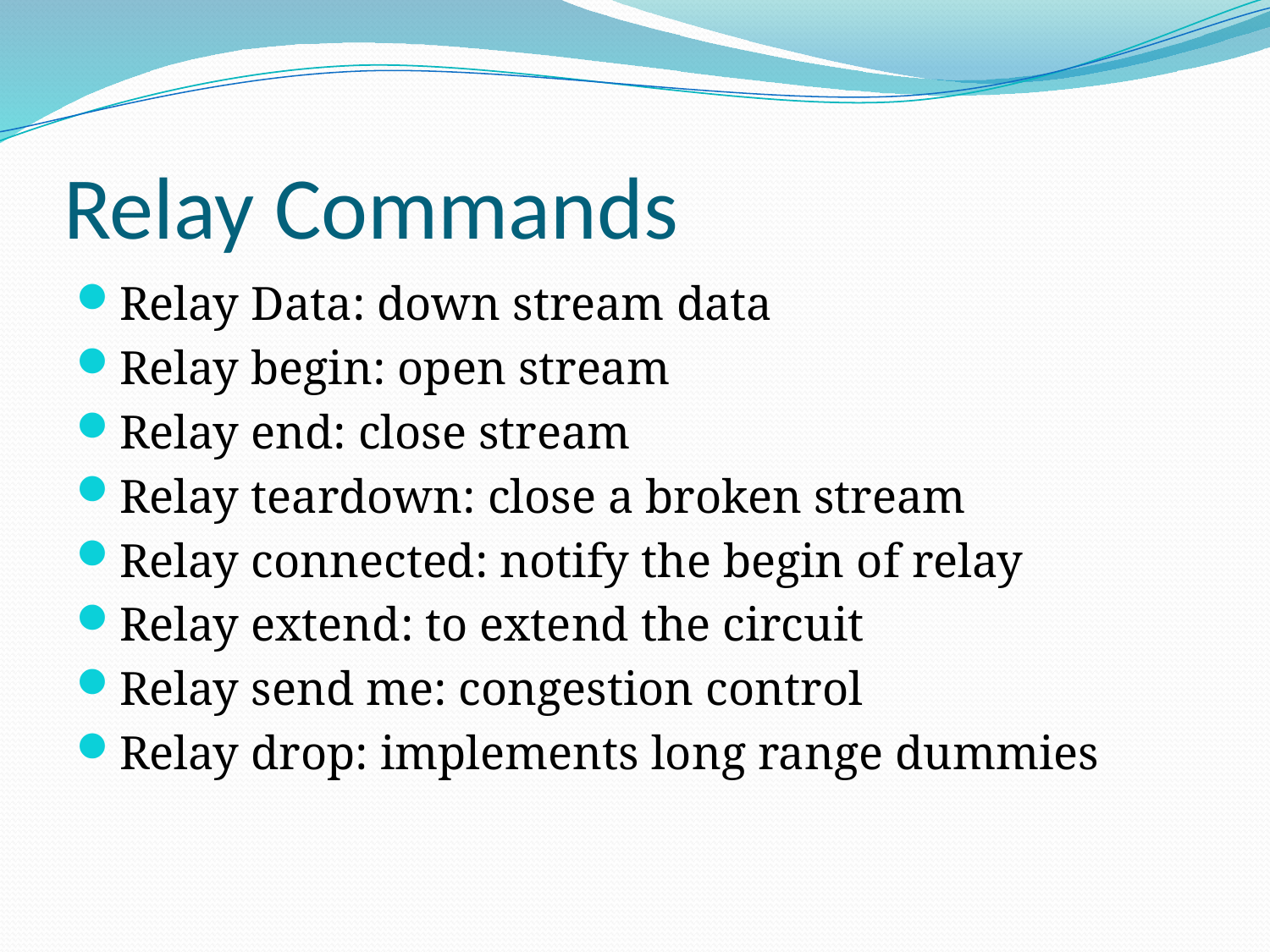

# Relay Commands
Relay Data: down stream data
Relay begin: open stream
Relay end: close stream
Relay teardown: close a broken stream
Relay connected: notify the begin of relay
Relay extend: to extend the circuit
Relay send me: congestion control
Relay drop: implements long range dummies